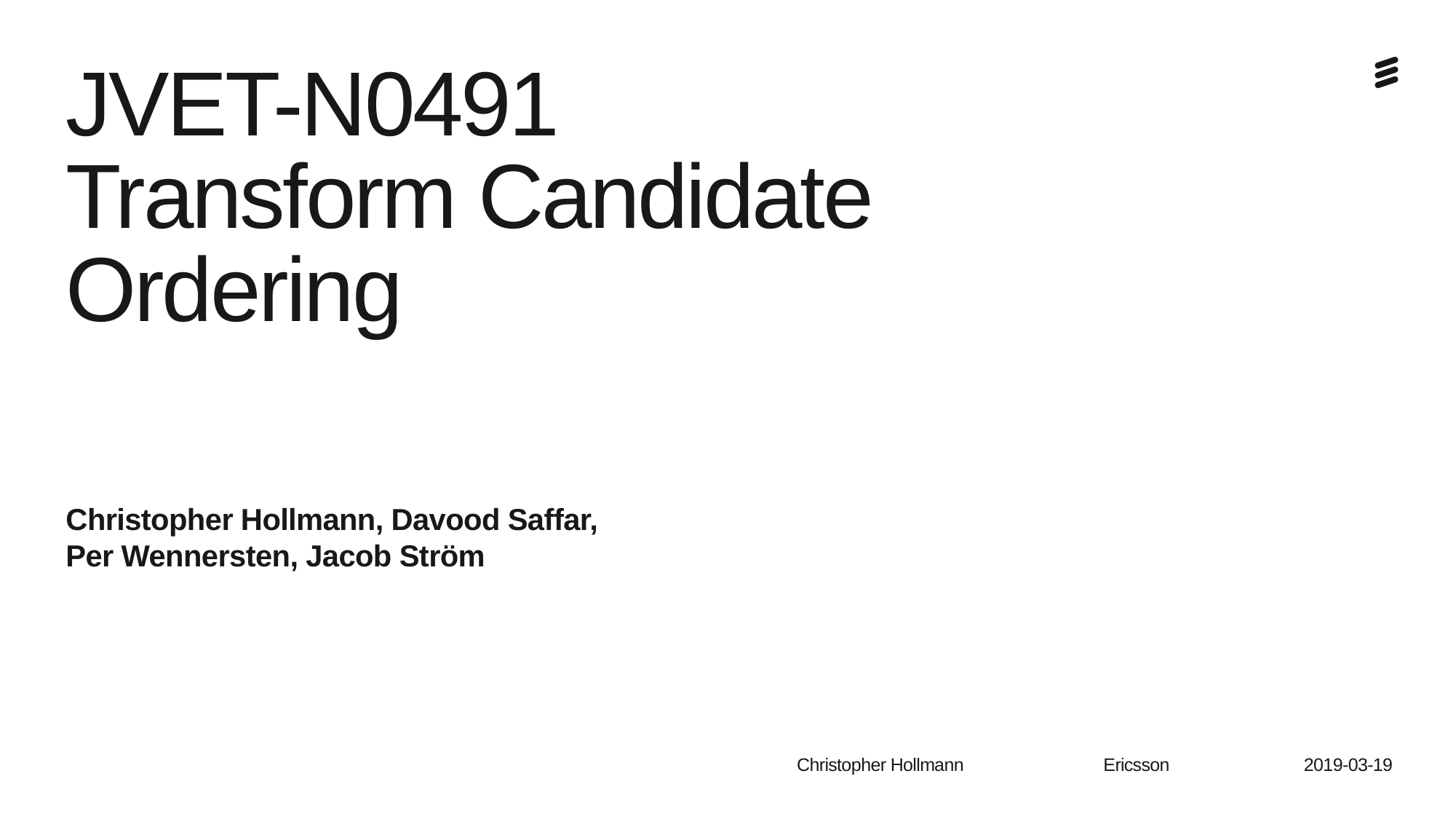

# JVET-N0491 Transform Candidate Ordering
Christopher Hollmann, Davood Saffar,
Per Wennersten, Jacob Ström
Ericsson
2019-03-19
Christopher Hollmann